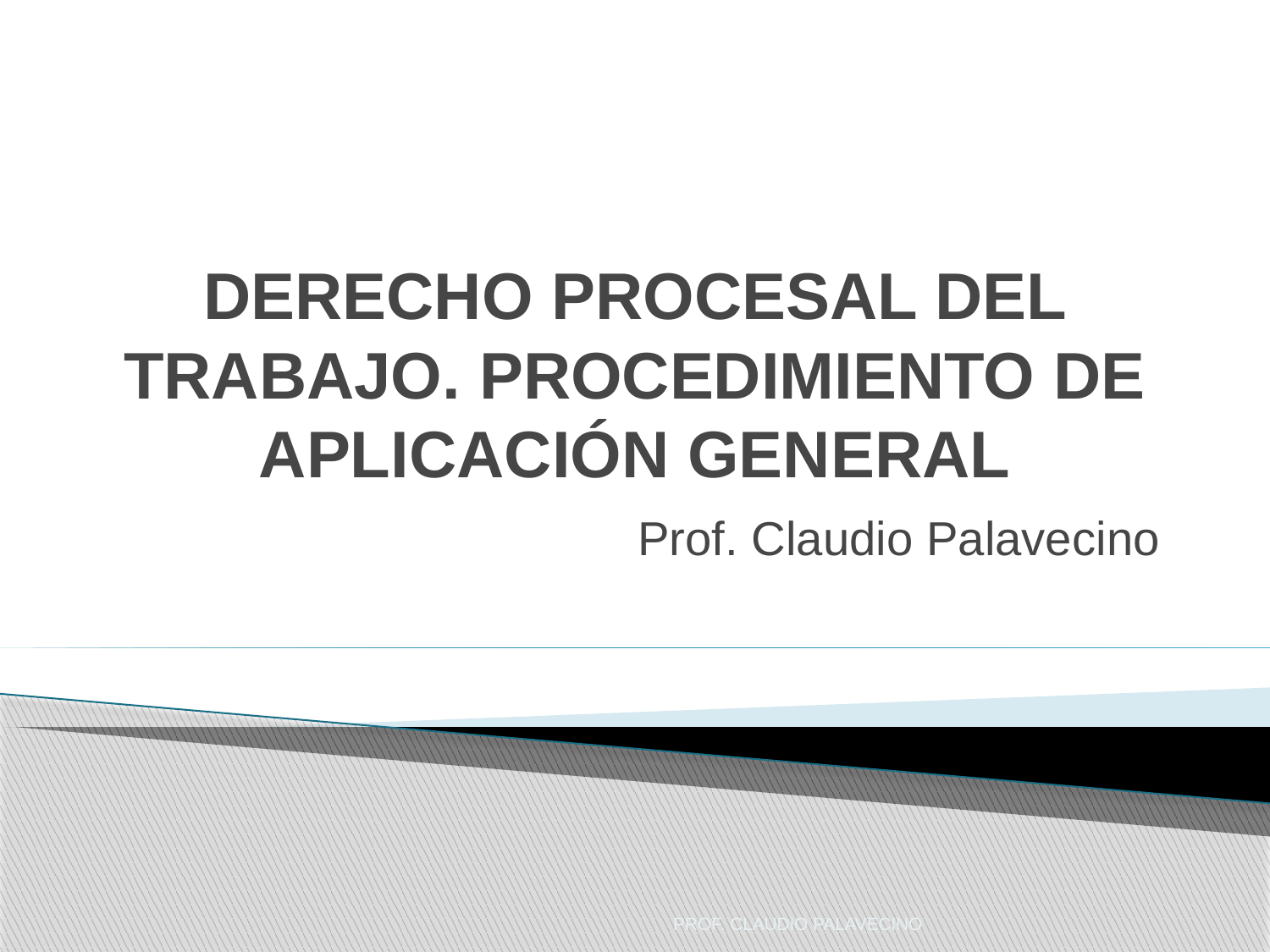

# DERECHO PROCESAL DEL TRABAJO. PROCEDIMIENTO DE APLICACIÓN GENERAL
Prof. Claudio Palavecino
PROF. CLAUDIO PALAVECINO